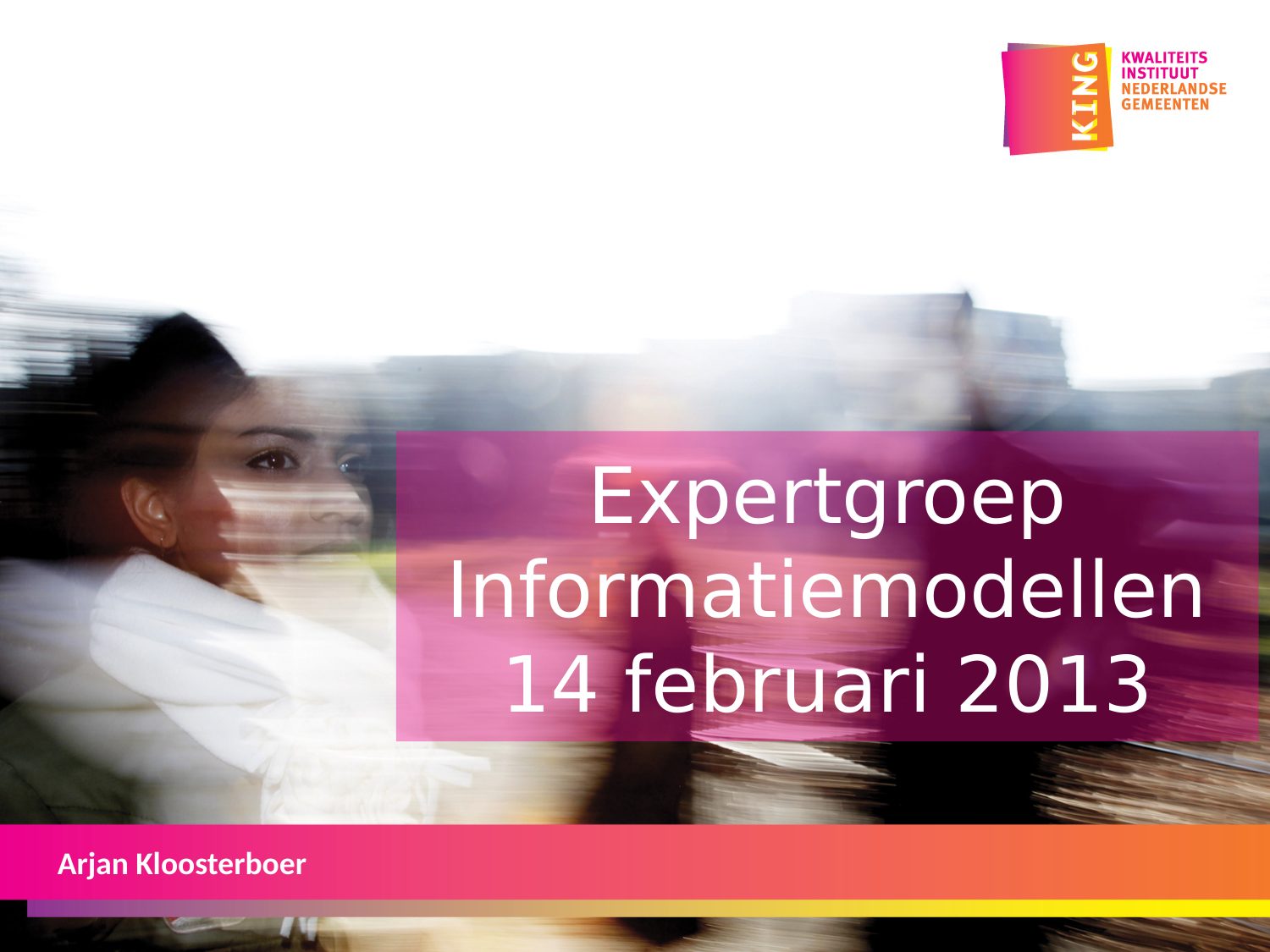

Expertgroep Informatiemodellen 14 februari 2013
Arjan Kloosterboer